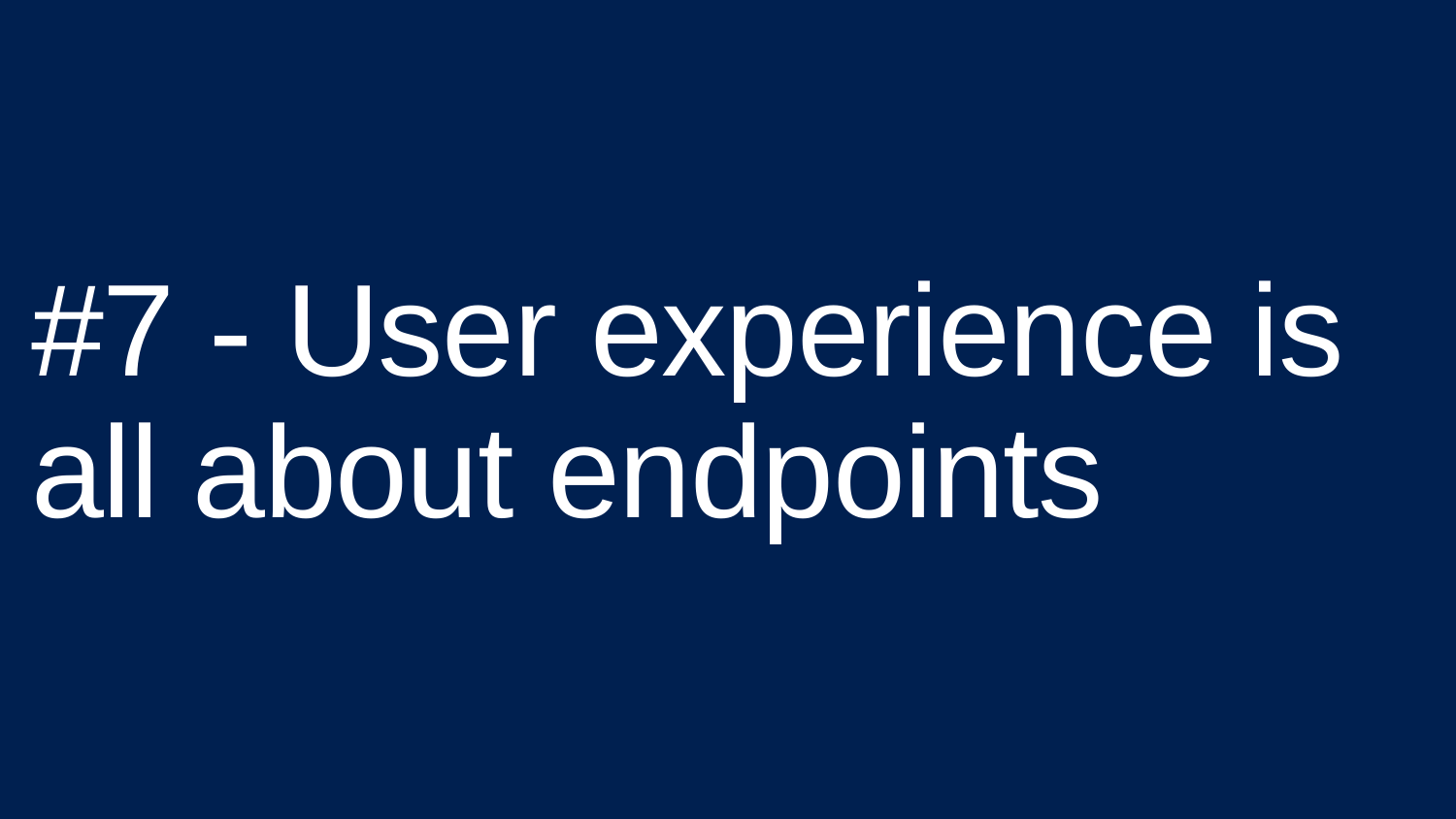

# #7 - User experience is all about endpoints